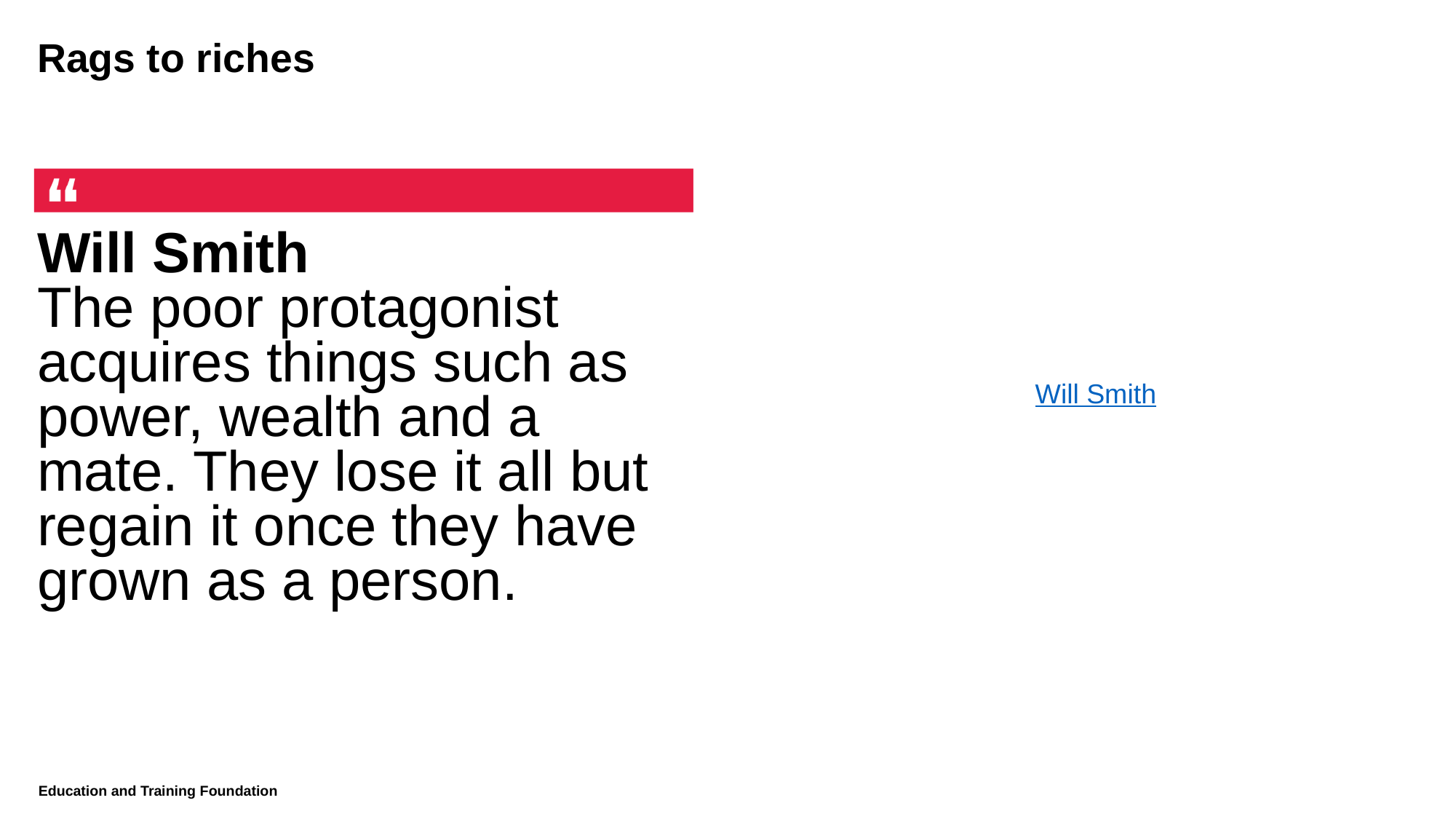

# Rags to riches

Will Smith
The poor protagonist acquires things such as power, wealth and a mate. They lose it all but regain it once they have grown as a person.

Will Smith

Education and Training Foundation